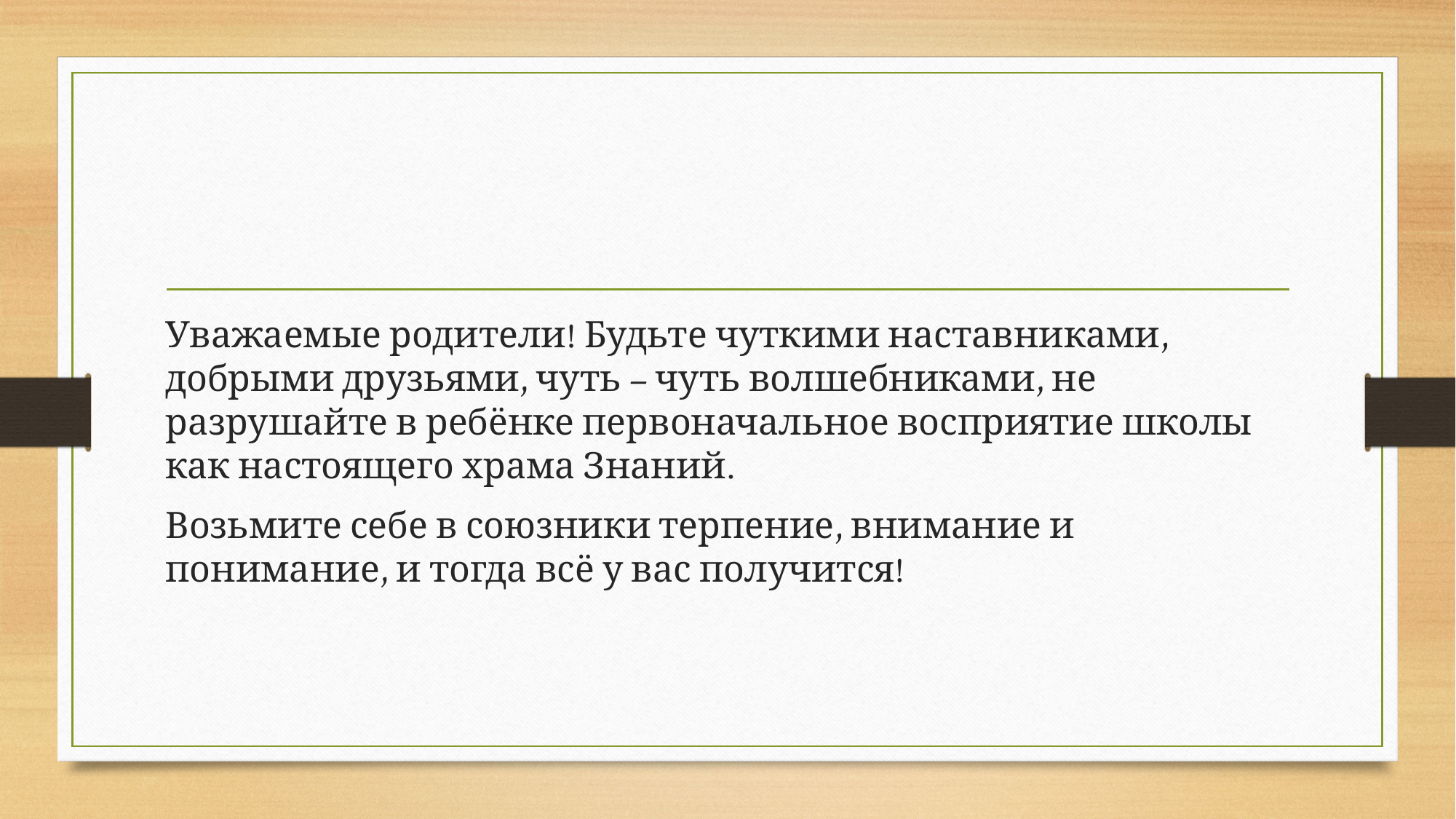

Уважаемые родители! Будьте чуткими наставниками, добрыми друзьями, чуть – чуть волшебниками, не разрушайте в ребёнке первоначальное восприятие школы как настоящего храма Знаний.
Возьмите себе в союзники терпение, внимание и понимание, и тогда всё у вас получится!